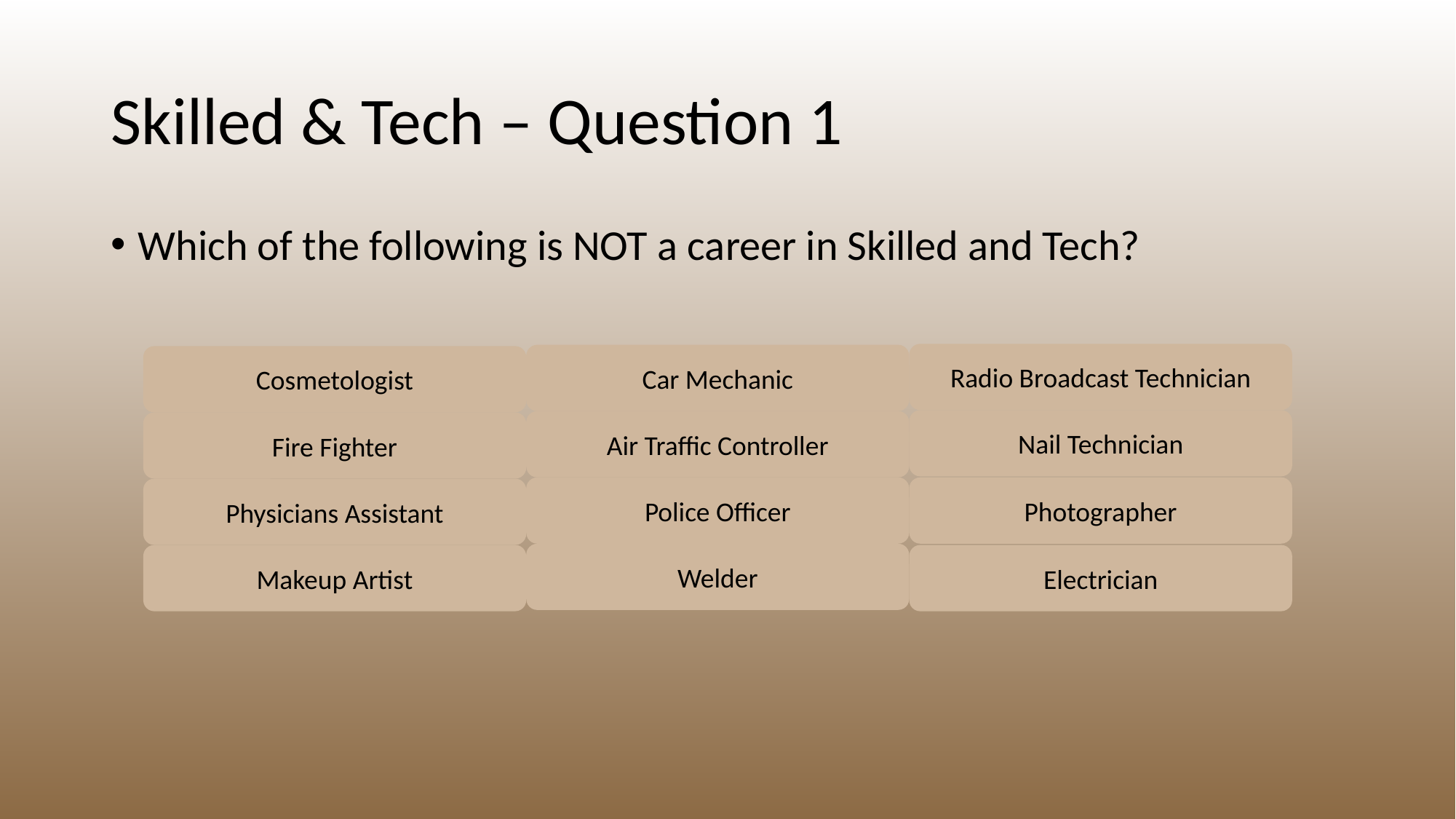

# Skilled & Tech – Question 1
Which of the following is NOT a career in Skilled and Tech?
Radio Broadcast Technician
Car Mechanic
Cosmetologist
Nail Technician
Air Traffic Controller
Fire Fighter
Police Officer
Photographer
Physicians Assistant
Welder
Electrician
Makeup Artist